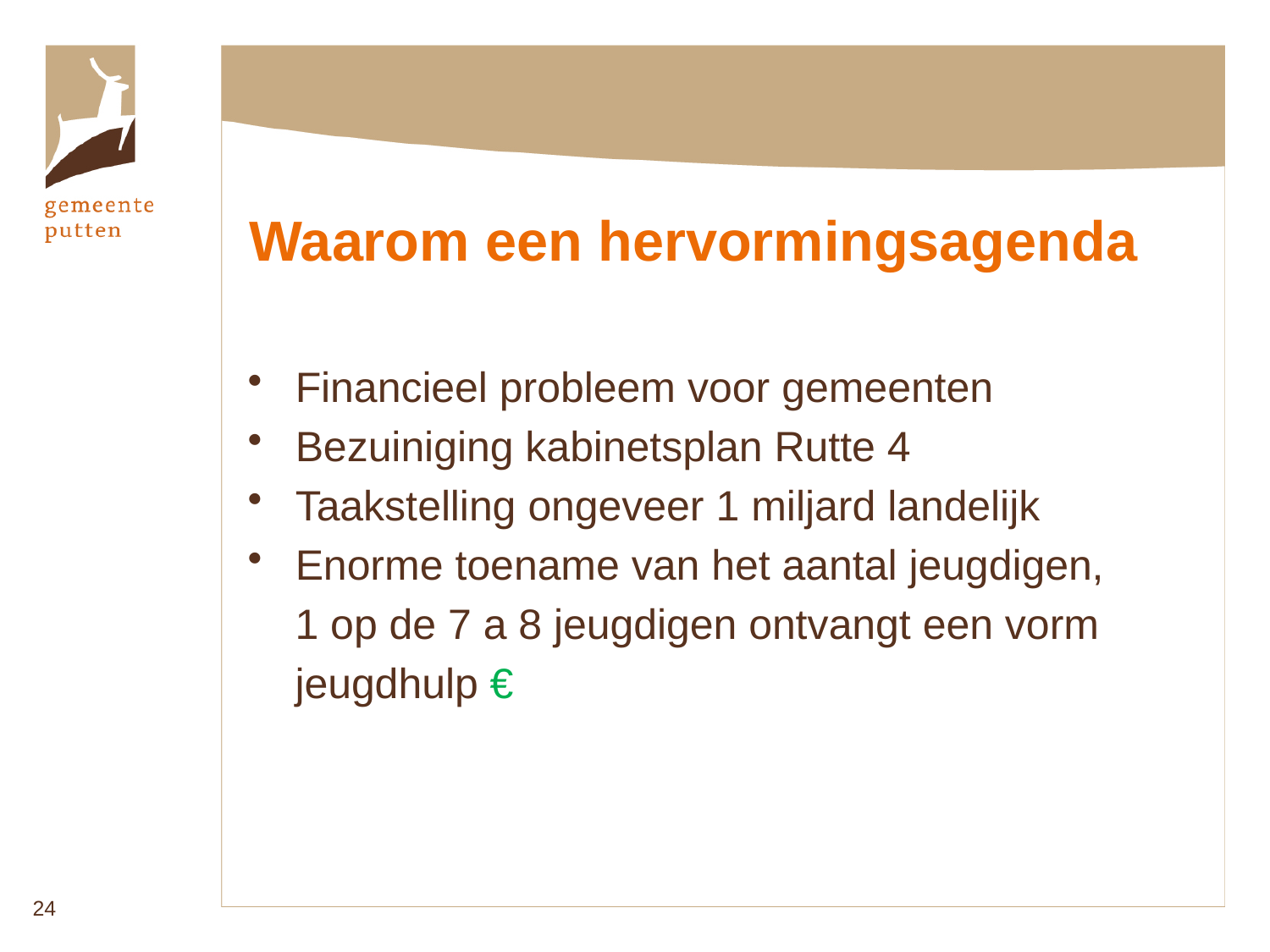

Waarom een hervormingsagenda

Financieel probleem voor gemeenten
Bezuiniging kabinetsplan Rutte 4
Taakstelling ongeveer 1 miljard landelijk
Enorme toename van het aantal jeugdigen,
    1 op de 7 a 8 jeugdigen ontvangt een vorm
    jeugdhulp €

24